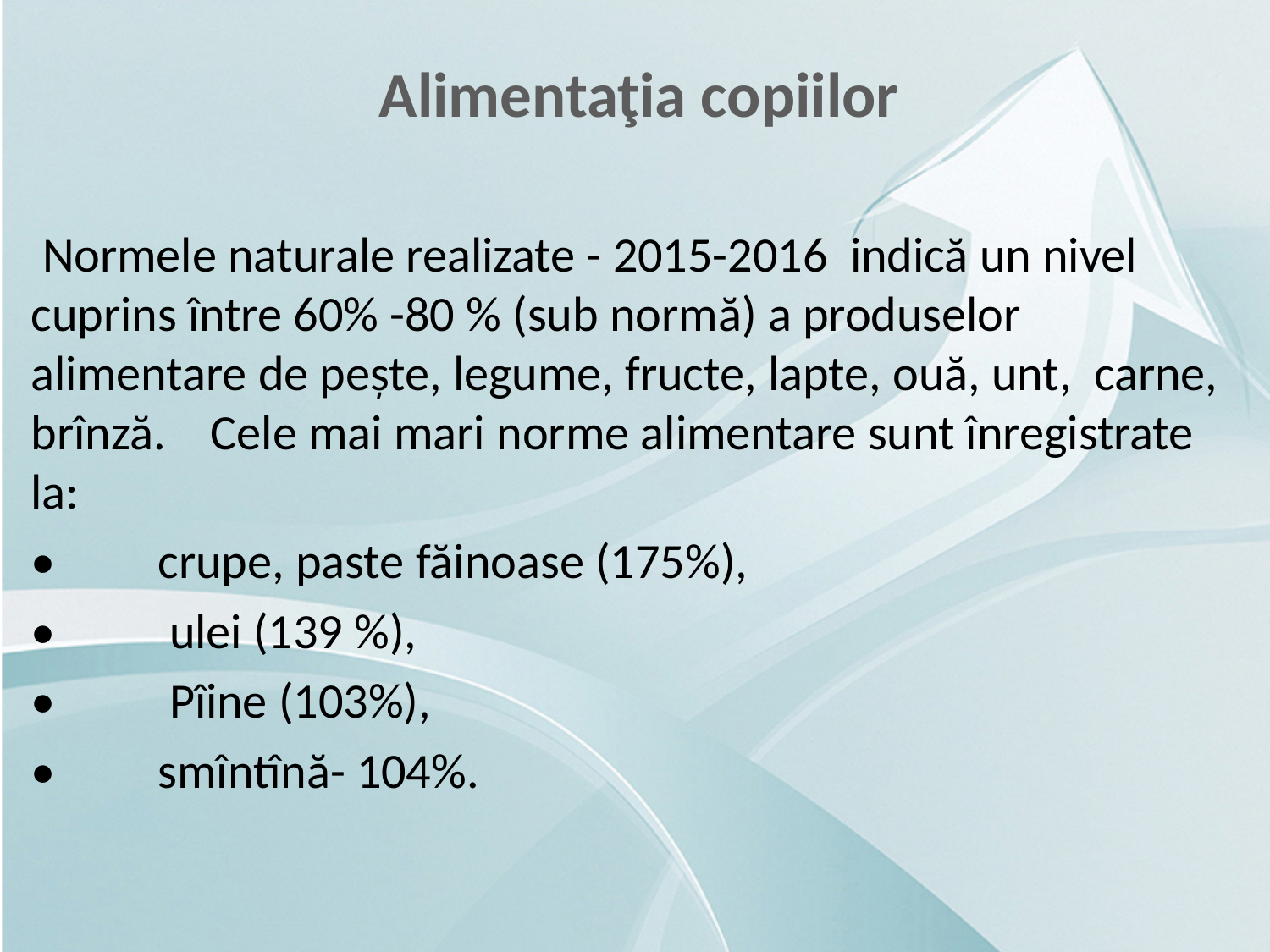

Alimentaţia copiilor
 Normele naturale realizate - 2015-2016  indică un nivel cuprins între 60% -80 % (sub normă) a produselor alimentare de pește, legume, fructe, lapte, ouă, unt,  carne, brînză.    Cele mai mari norme alimentare sunt înregistrate la:
•	crupe, paste făinoase (175%),
•	 ulei (139 %),
•	 Pîine (103%),
•	smîntînă- 104%.